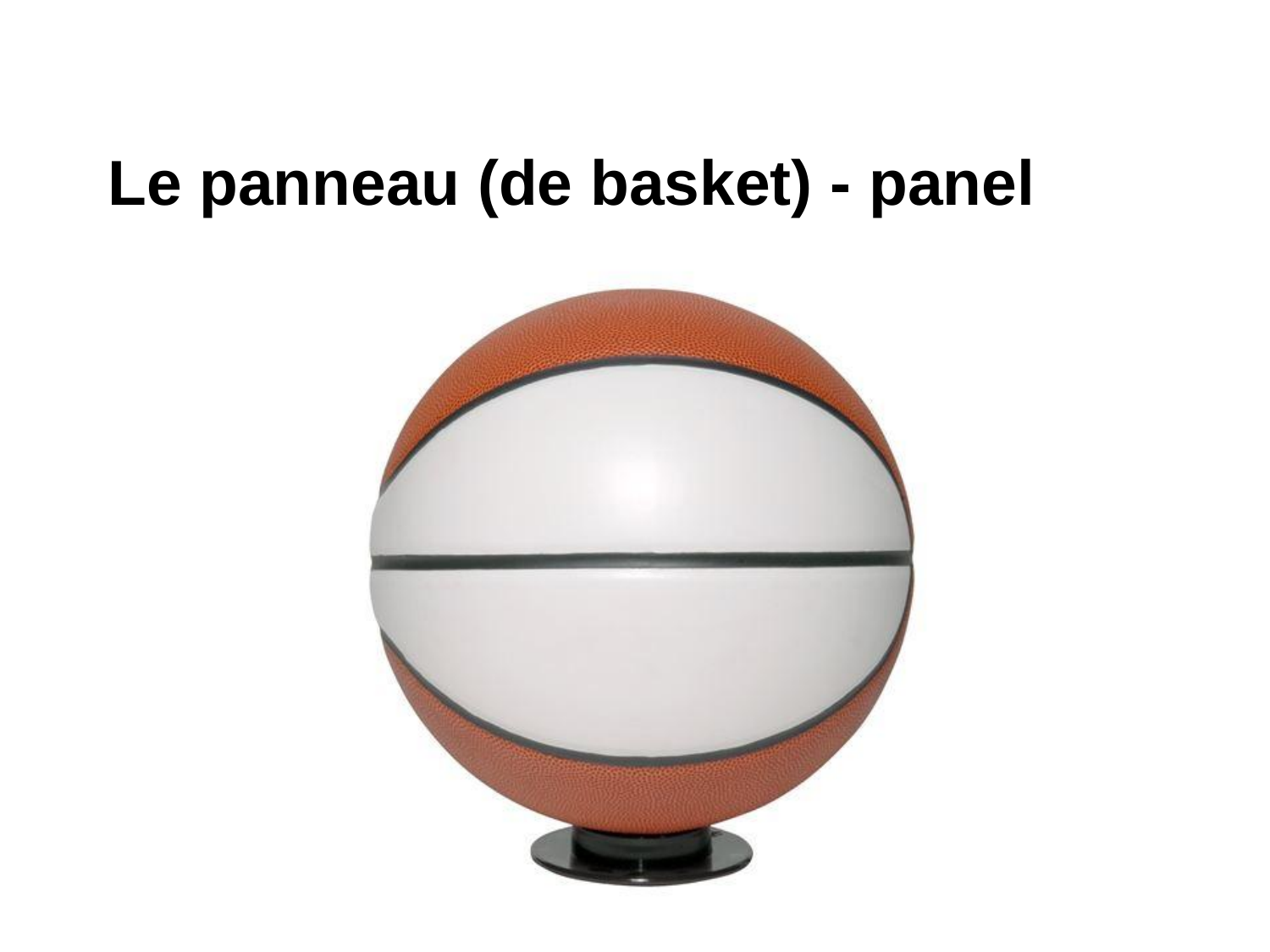

# Le panneau (de basket) - panel